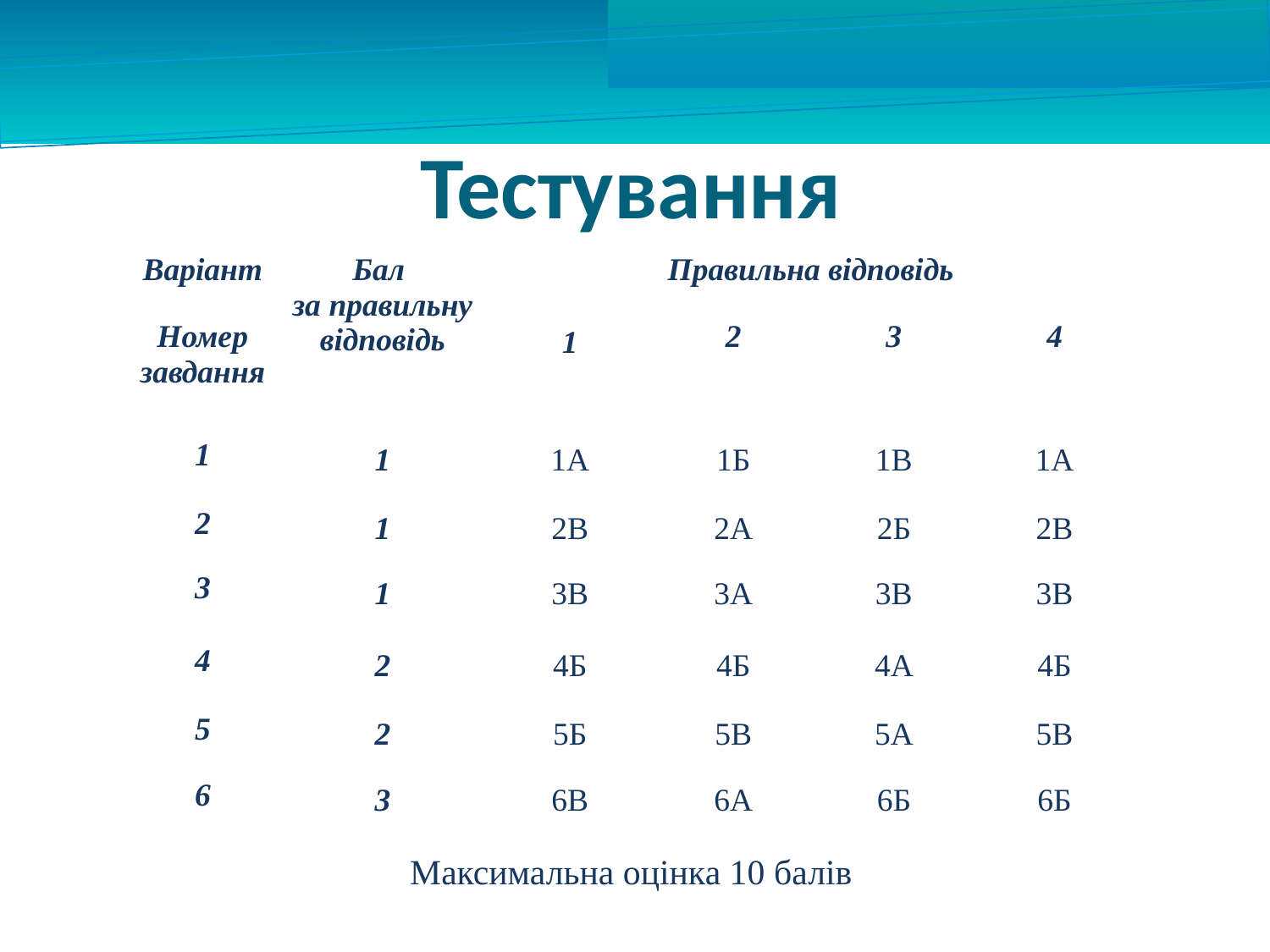

Тестування
| Варіант | Бал за правильну відповідь | Правильна відповідь |  |  |  |
| --- | --- | --- | --- | --- | --- |
| Номер завдання |  | 1 | 2 | 3 | 4 |
| 1 | 1 | 1А | 1Б | 1В | 1А |
| 2 | 1 | 2В | 2А | 2Б | 2В |
| 3 | 1 | 3В | 3А | 3В | 3В |
| 4 | 2 | 4Б | 4Б | 4А | 4Б |
| 5 | 2 | 5Б | 5В | 5А | 5В |
| 6 | 3 | 6В | 6А | 6Б | 6Б |
| Максимальна оцінка 10 балів |  |  |  |  |  |